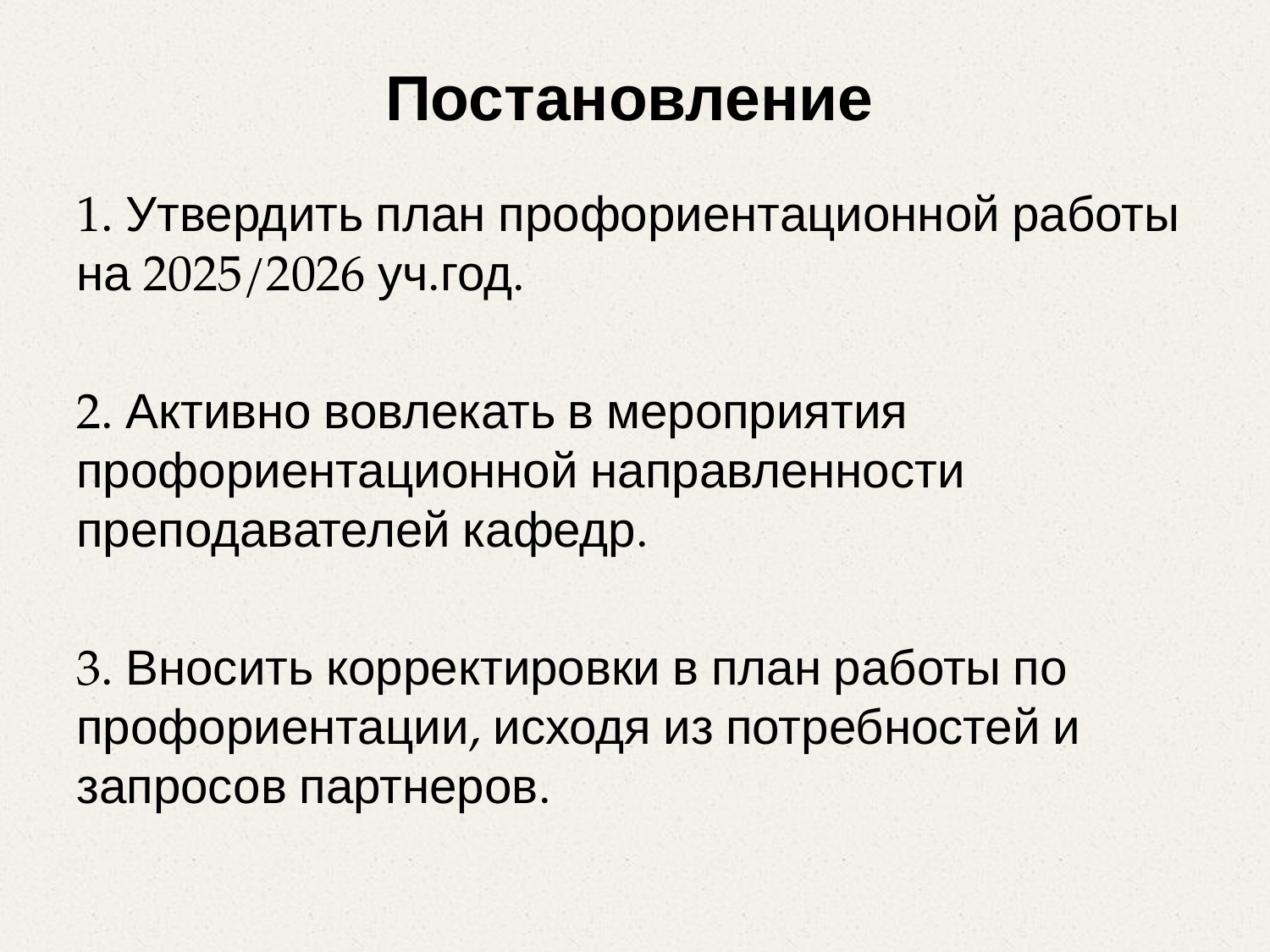

Постановление
1. Утвердить план профориентационной работы на 2025/2026 уч.год.

2. Активно вовлекать в мероприятия профориентационной направленности преподавателей кафедр.

3. Вносить корректировки в план работы по профориентации, исходя из потребностей и запросов партнеров.